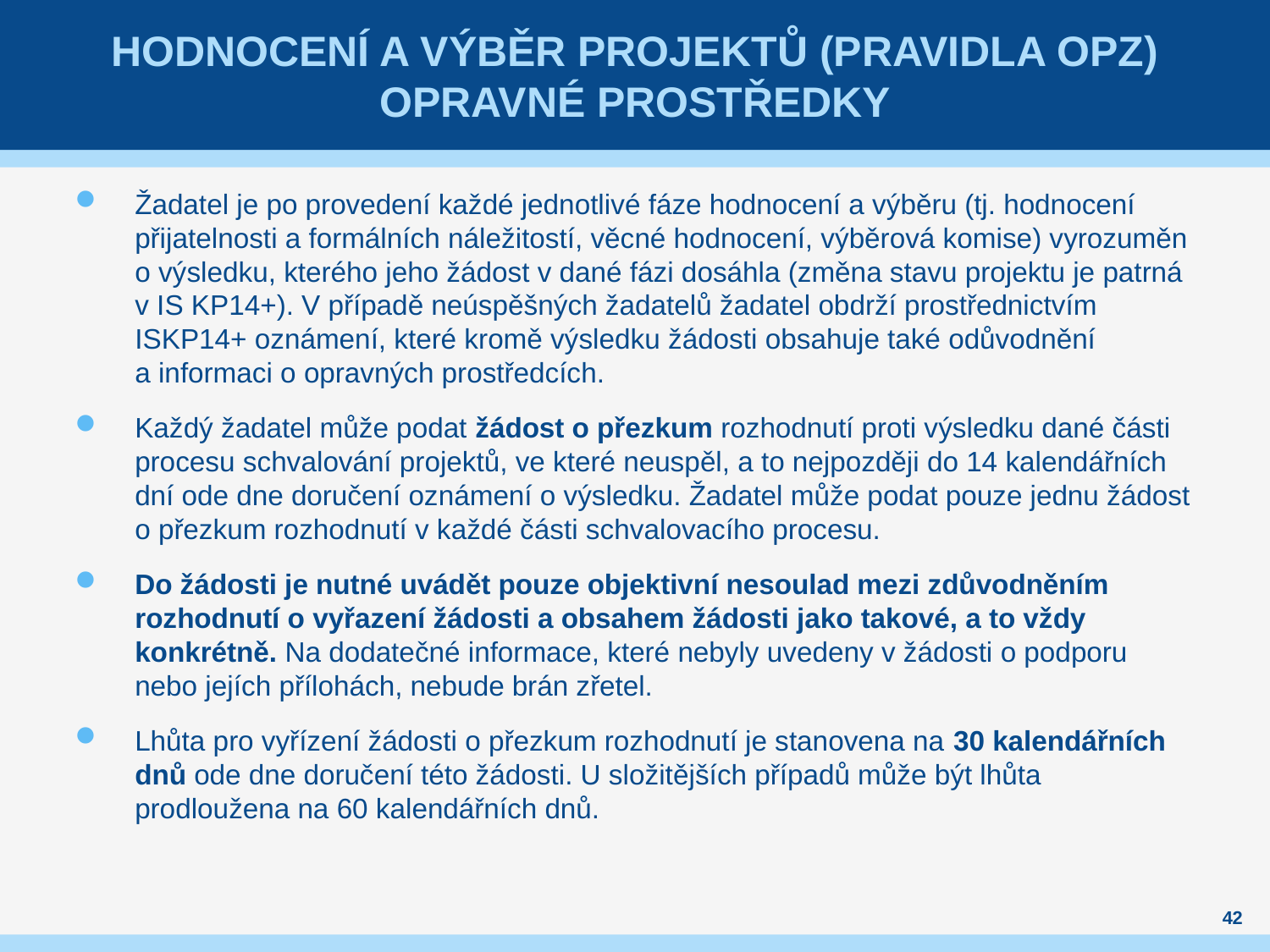

# Hodnocení a výběr projektů (pravidla OPZ) Opravné prostředky
Žadatel je po provedení každé jednotlivé fáze hodnocení a výběru (tj. hodnocení přijatelnosti a formálních náležitostí, věcné hodnocení, výběrová komise) vyrozuměn o výsledku, kterého jeho žádost v dané fázi dosáhla (změna stavu projektu je patrná v IS KP14+). V případě neúspěšných žadatelů žadatel obdrží prostřednictvím ISKP14+ oznámení, které kromě výsledku žádosti obsahuje také odůvodnění
a informaci o opravných prostředcích.
Každý žadatel může podat žádost o přezkum rozhodnutí proti výsledku dané části procesu schvalování projektů, ve které neuspěl, a to nejpozději do 14 kalendářních dní ode dne doručení oznámení o výsledku. Žadatel může podat pouze jednu žádost o přezkum rozhodnutí v každé části schvalovacího procesu.
Do žádosti je nutné uvádět pouze objektivní nesoulad mezi zdůvodněním rozhodnutí o vyřazení žádosti a obsahem žádosti jako takové, a to vždy konkrétně. Na dodatečné informace, které nebyly uvedeny v žádosti o podporu nebo jejích přílohách, nebude brán zřetel.
Lhůta pro vyřízení žádosti o přezkum rozhodnutí je stanovena na 30 kalendářních dnů ode dne doručení této žádosti. U složitějších případů může být lhůta prodloužena na 60 kalendářních dnů.
42